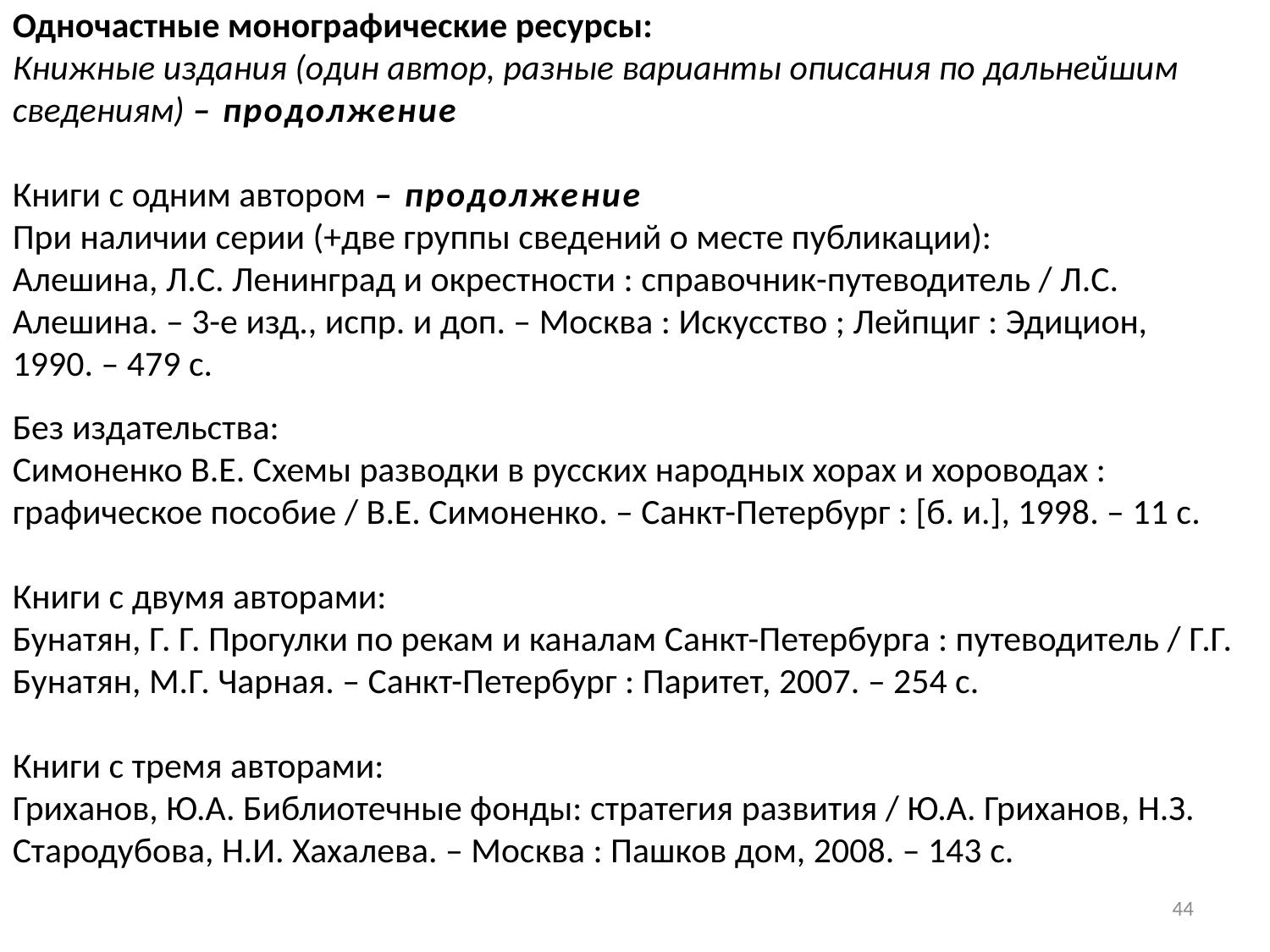

Одночастные монографические ресурсы:
Книжные издания (один автор, разные варианты описания по дальнейшим сведениям) – продолжение

Книги с одним автором – продолжение
При наличии серии (+две группы сведений о месте публикации):
Алешина, Л.С. Ленинград и окрестности : справочник-путеводитель / Л.С.
Алешина. – 3-е изд., испр. и доп. – Москва : Искусство ; Лейпциг : Эдицион,
1990. – 479 с.
Без издательства:
Симоненко В.Е. Схемы разводки в русских народных хорах и хороводах : графическое пособие / В.Е. Симоненко. – Санкт-Петербург : [б. и.], 1998. – 11 с.
Книги с двумя авторами:
Бунатян, Г. Г. Прогулки по рекам и каналам Санкт-Петербурга : путеводитель / Г.Г. Бунатян, М.Г. Чарная. – Санкт-Петербург : Паритет, 2007. – 254 с.
Книги с тремя авторами:
Гриханов, Ю.А. Библиотечные фонды: стратегия развития / Ю.А. Гриханов, Н.З. Стародубова, Н.И. Хахалева. – Москва : Пашков дом, 2008. – 143 с.
44